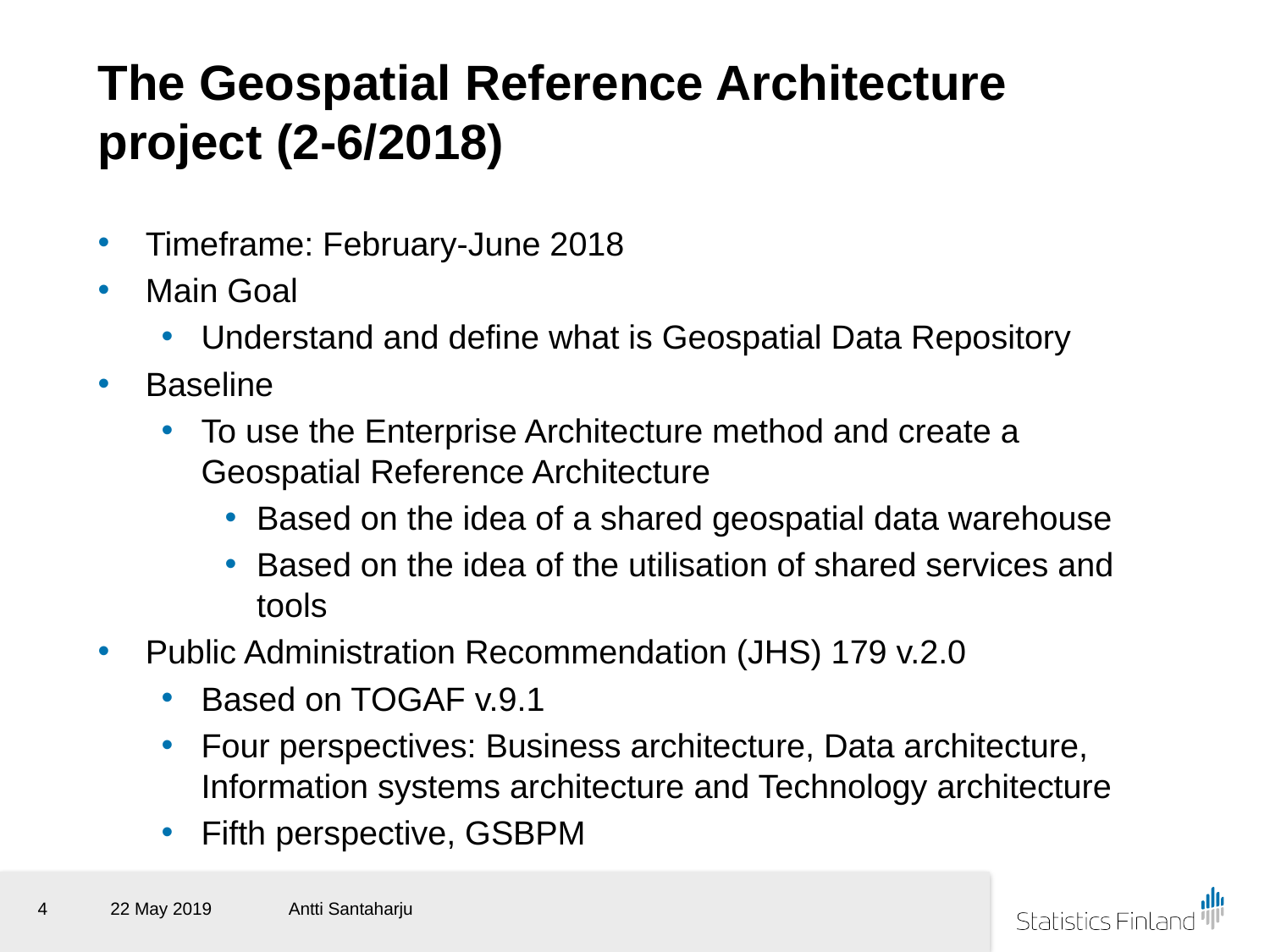

# The Geospatial Reference Architecture project (2-6/2018)
Timeframe: February-June 2018
Main Goal
Understand and define what is Geospatial Data Repository
Baseline
To use the Enterprise Architecture method and create a Geospatial Reference Architecture
Based on the idea of a shared geospatial data warehouse
Based on the idea of the utilisation of shared services and tools
Public Administration Recommendation (JHS) 179 v.2.0
Based on TOGAF v.9.1
Four perspectives: Business architecture, Data architecture, Information systems architecture and Technology architecture
Fifth perspective, GSBPM
4
22 May 2019
Antti Santaharju